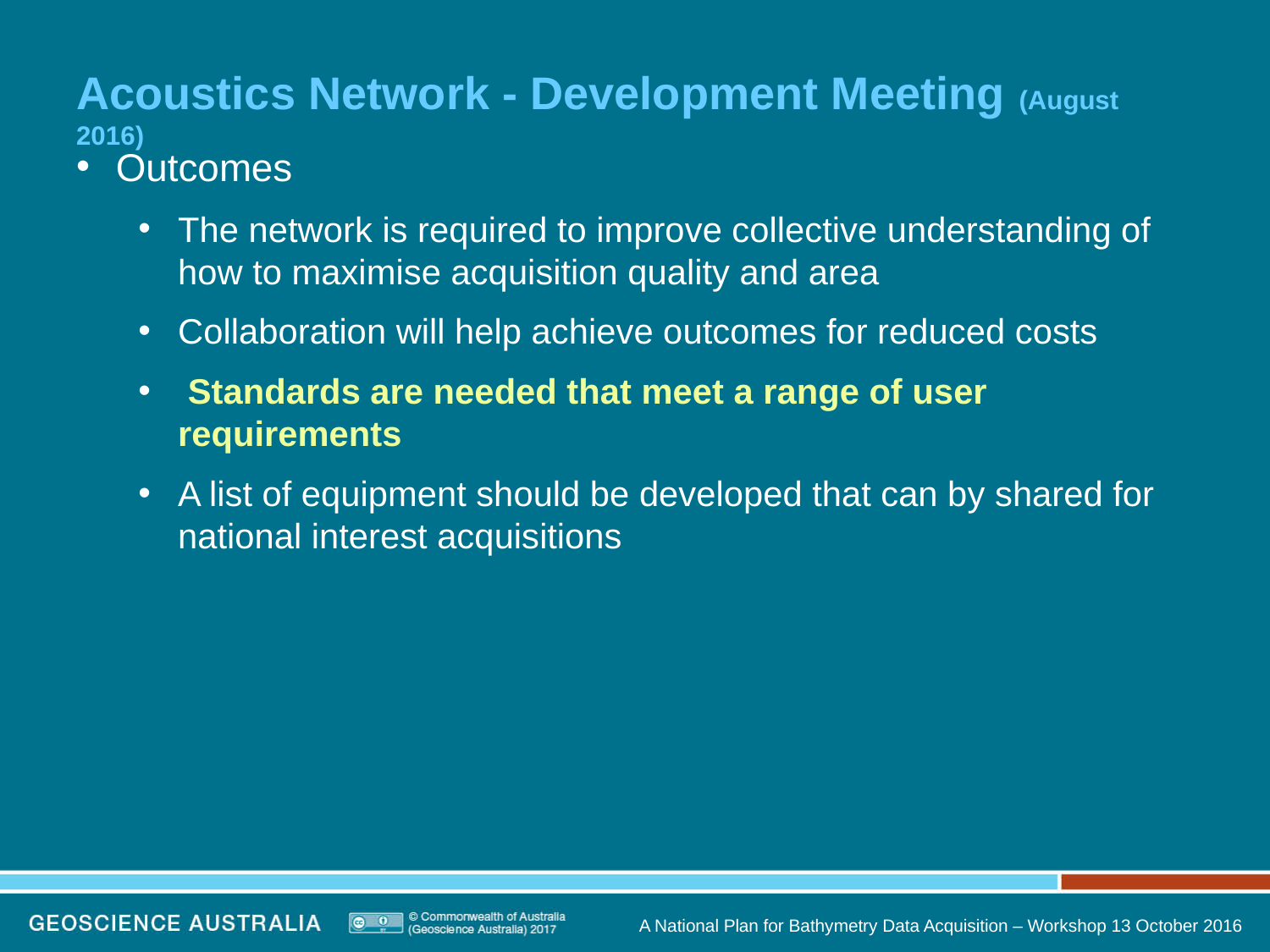

# Acoustics Network - Development Meeting (August 2016)
Outcomes
The network is required to improve collective understanding of how to maximise acquisition quality and area
Collaboration will help achieve outcomes for reduced costs
 Standards are needed that meet a range of user requirements
A list of equipment should be developed that can by shared for national interest acquisitions
A National Plan for Bathymetry Data Acquisition – Workshop 13 October 2016